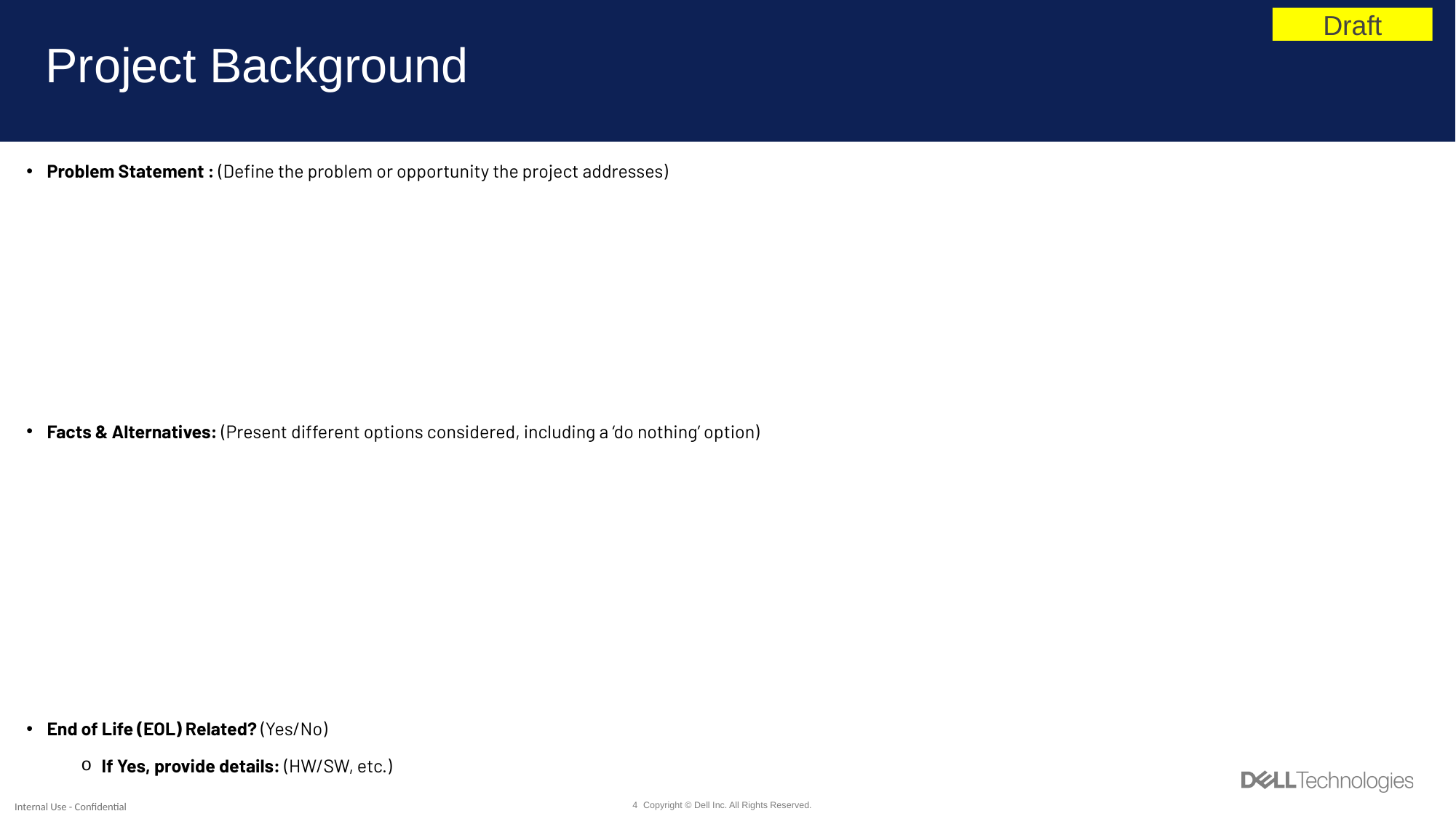

Draft
# Project Background
Problem Statement : (Define the problem or opportunity the project addresses)

Facts & Alternatives: (Present different options considered, including a ‘do nothing’ option)

End of Life (EOL) Related? (Yes/No)
If Yes, provide details: (HW/SW, etc.)